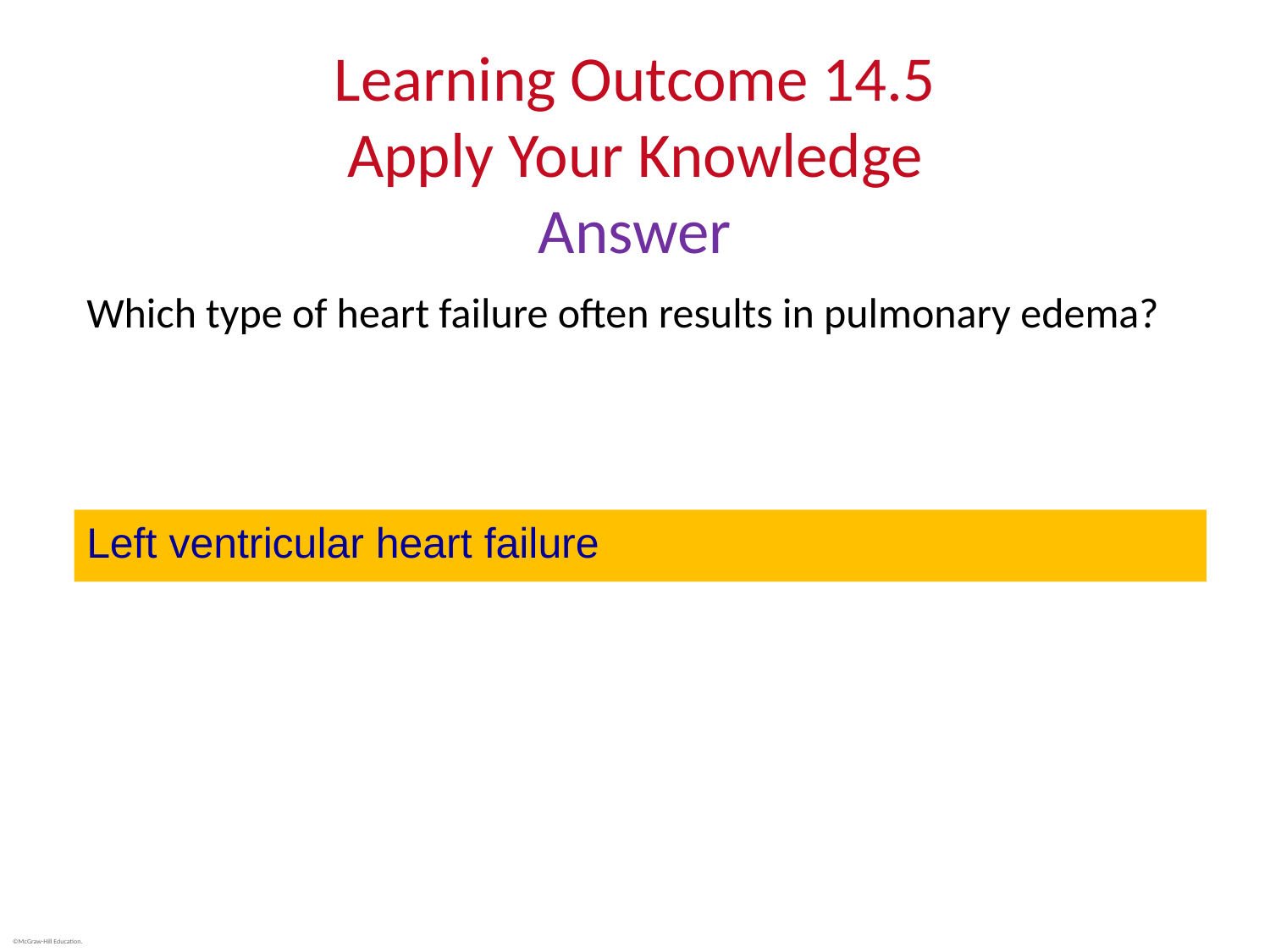

# Learning Outcome 14.5 Apply Your Knowledge Answer
Which type of heart failure often results in pulmonary edema?
Left ventricular heart failure